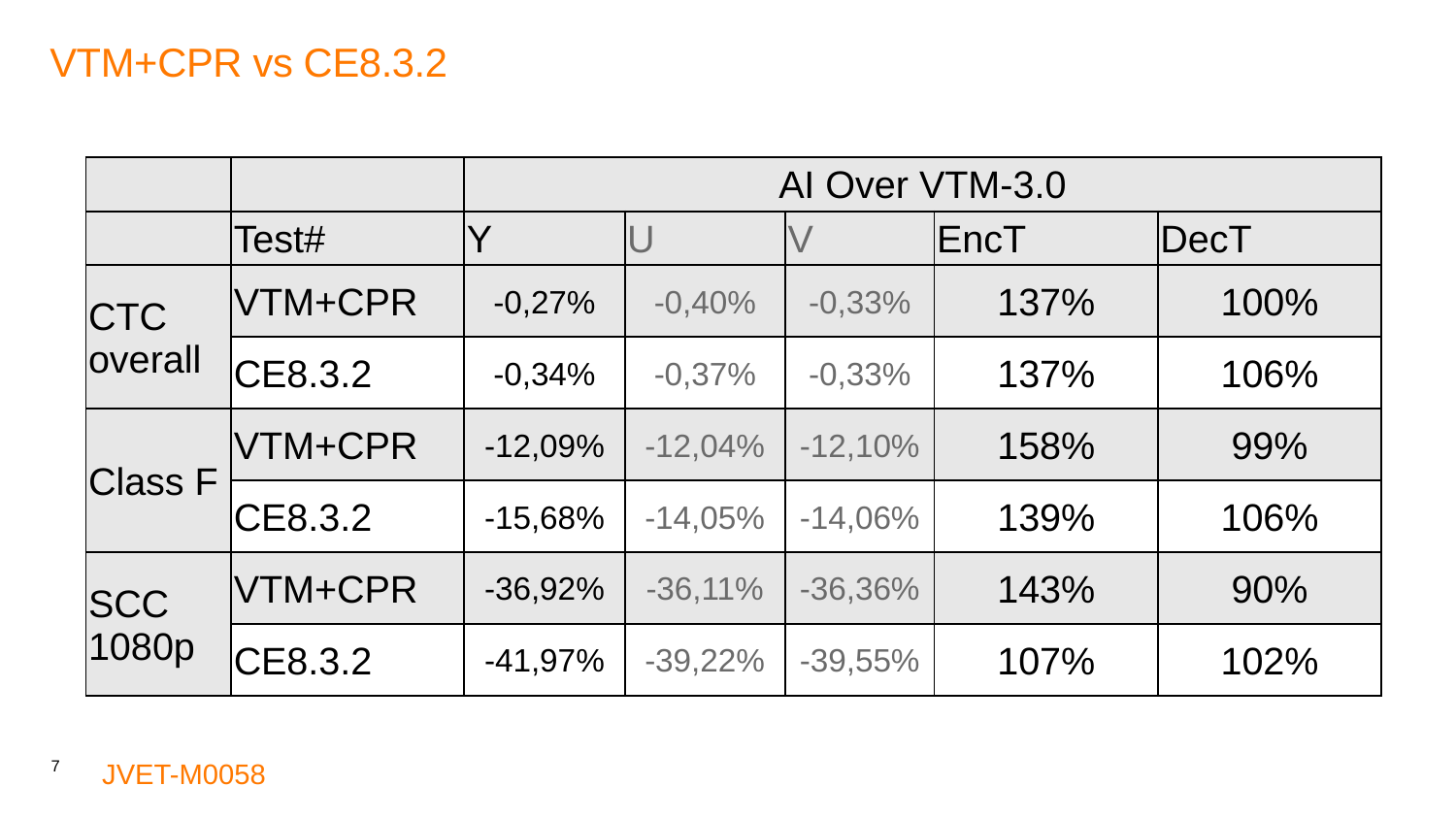

# VTM+CPR vs CE8.3.2
|  |  | AI Over VTM-3.0 |  |  |  |  |
| --- | --- | --- | --- | --- | --- | --- |
|  | Test# | Y | U | V | EncT | DecT |
| CTC overall | VTM+CPR | -0,27% | -0,40% | -0,33% | 137% | 100% |
|  | CE8.3.2 | -0,34% | -0,37% | -0,33% | 137% | 106% |
| Class F | VTM+CPR | -12,09% | -12,04% | -12,10% | 158% | 99% |
|  | CE8.3.2 | -15,68% | -14,05% | -14,06% | 139% | 106% |
| SCC 1080p | VTM+CPR | -36,92% | -36,11% | -36,36% | 143% | 90% |
|  | CE8.3.2 | -41,97% | -39,22% | -39,55% | 107% | 102% |